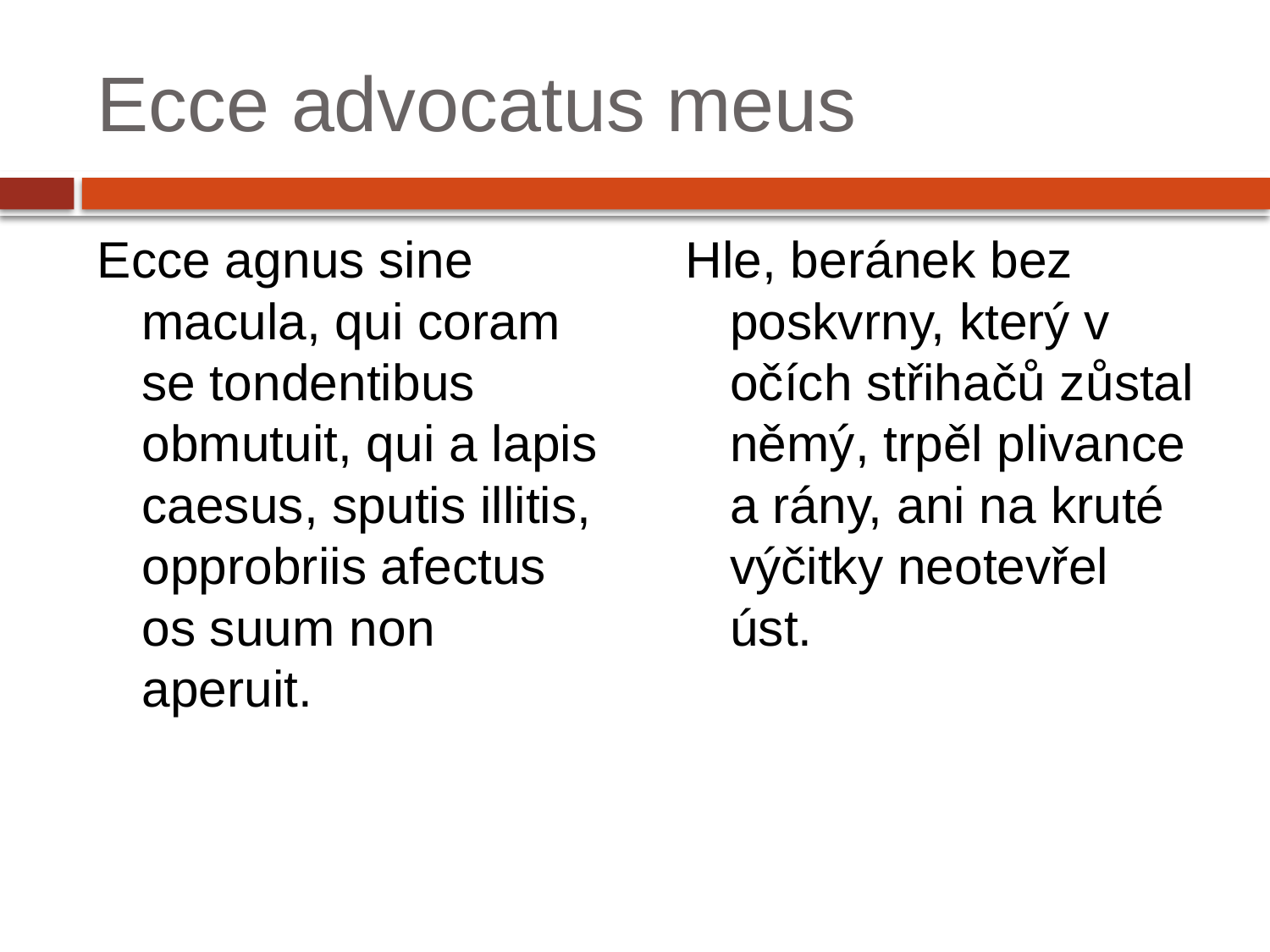

# Ecce advocatus meus
Ecce agnus sine macula, qui coram se tondentibus obmutuit, qui a lapis caesus, sputis illitis, opprobriis afectus os suum non aperuit.
Hle, beránek bez poskvrny, který v očích střihačů zůstal němý, trpěl plivance a rány, ani na kruté výčitky neotevřel úst.